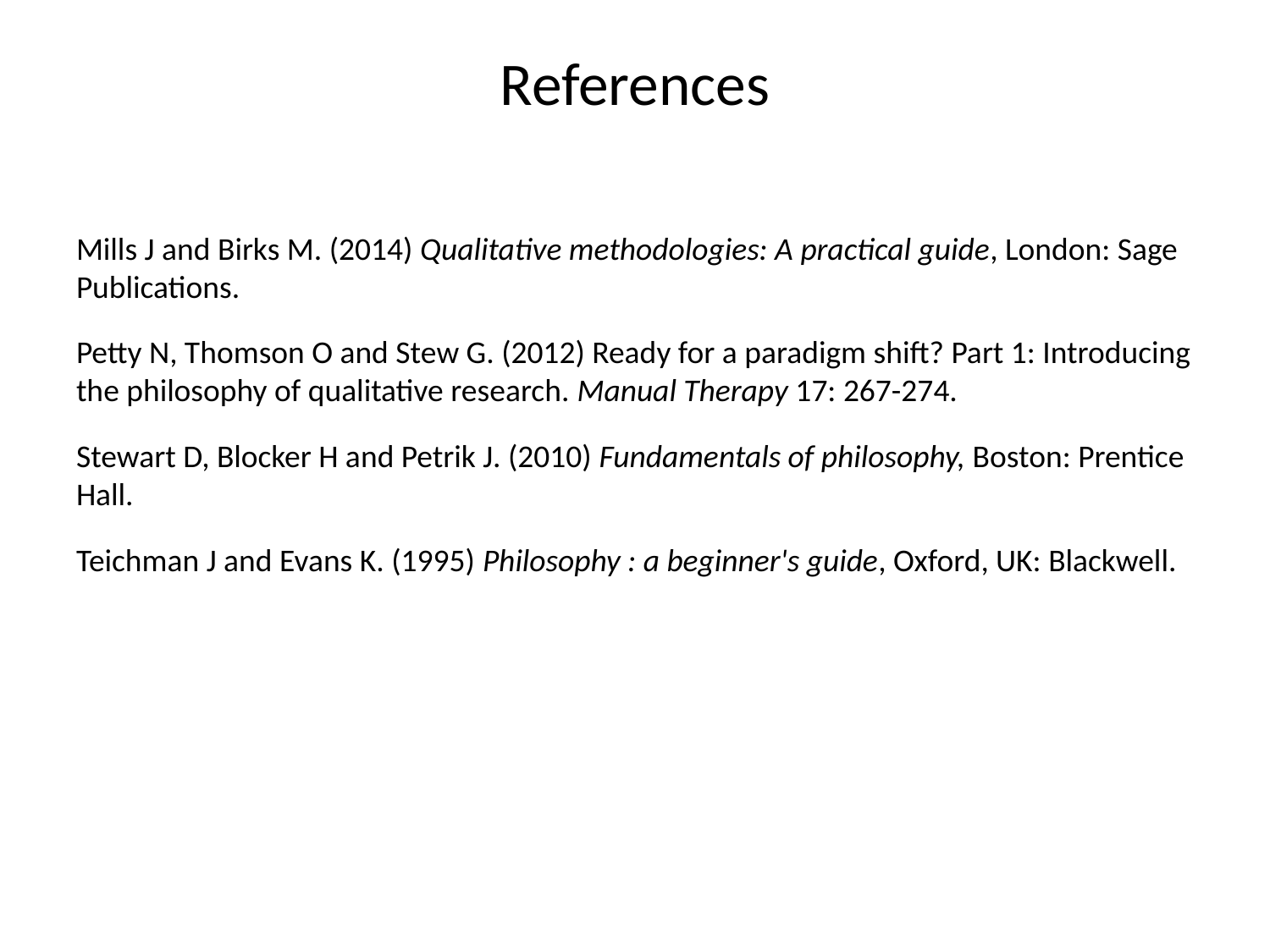

# References
Mills J and Birks M. (2014) Qualitative methodologies: A practical guide, London: Sage Publications.
Petty N, Thomson O and Stew G. (2012) Ready for a paradigm shift? Part 1: Introducing the philosophy of qualitative research. Manual Therapy 17: 267-274.
Stewart D, Blocker H and Petrik J. (2010) Fundamentals of philosophy, Boston: Prentice Hall.
Teichman J and Evans K. (1995) Philosophy : a beginner's guide, Oxford, UK: Blackwell.